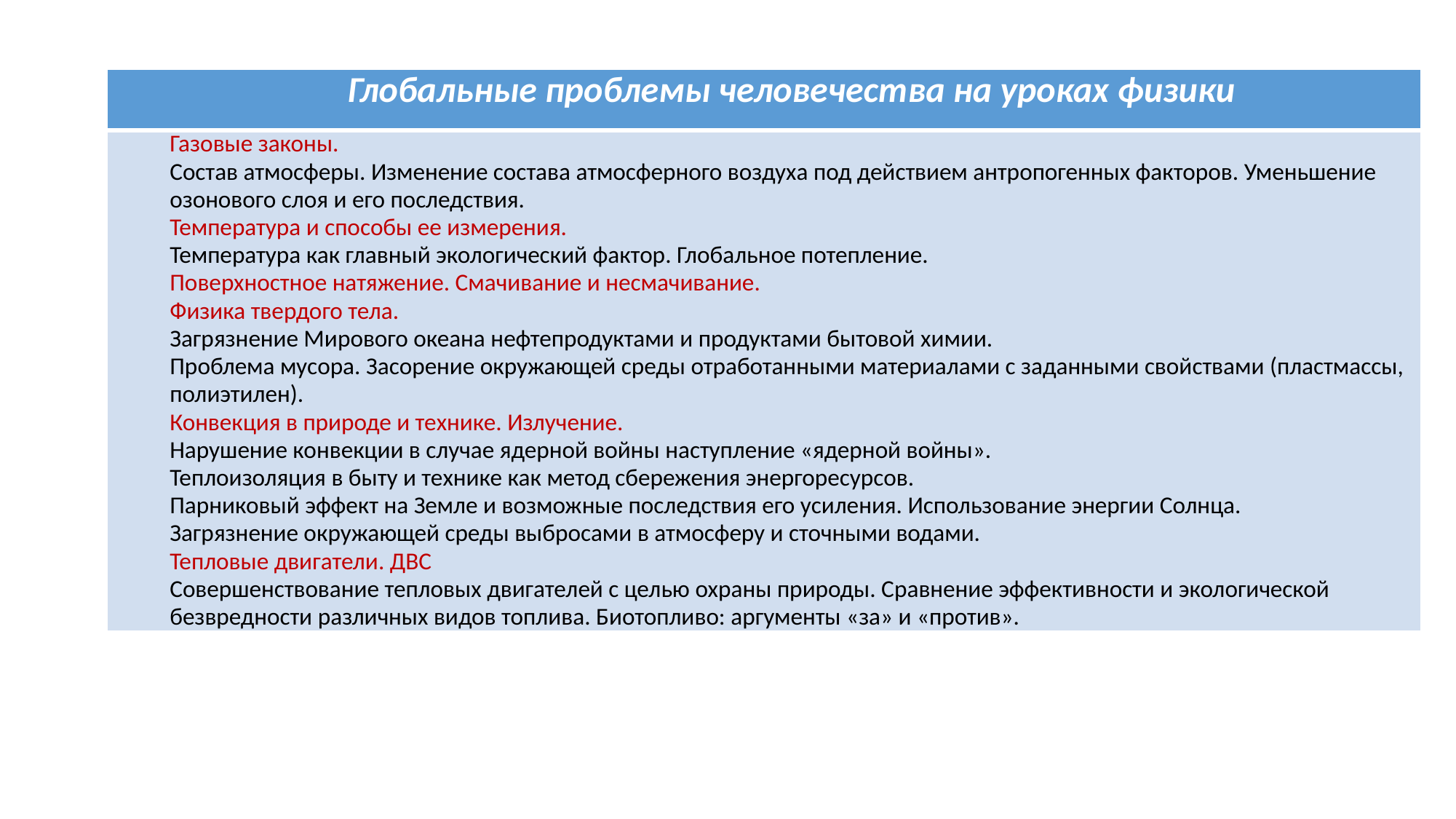

#
| Глобальные проблемы человечества на уроках физики |
| --- |
| Газовые законы. Состав атмосферы. Изменение состава атмосферного воздуха под действием антропогенных факторов. Уменьшение озонового слоя и его последствия. Температура и способы ее измерения. Температура как главный экологический фактор. Глобальное потепление. Поверхностное натяжение. Смачивание и несмачивание. Физика твердого тела. Загрязнение Мирового океана нефтепродуктами и продуктами бытовой химии. Проблема мусора. Засорение окружающей среды отработанными материалами с заданными свойствами (пластмассы, полиэтилен). Конвекция в природе и технике. Излучение. Нарушение конвекции в случае ядерной войны наступление «ядерной войны». Теплоизоляция в быту и технике как метод сбережения энергоресурсов. Парниковый эффект на Земле и возможные последствия его усиления. Использование энергии Солнца. Загрязнение окружающей среды выбросами в атмосферу и сточными водами. Тепловые двигатели. ДВС Совершенствование тепловых двигателей с целью охраны природы. Сравнение эффективности и экологической безвредности различных видов топлива. Биотопливо: аргументы «за» и «против». |